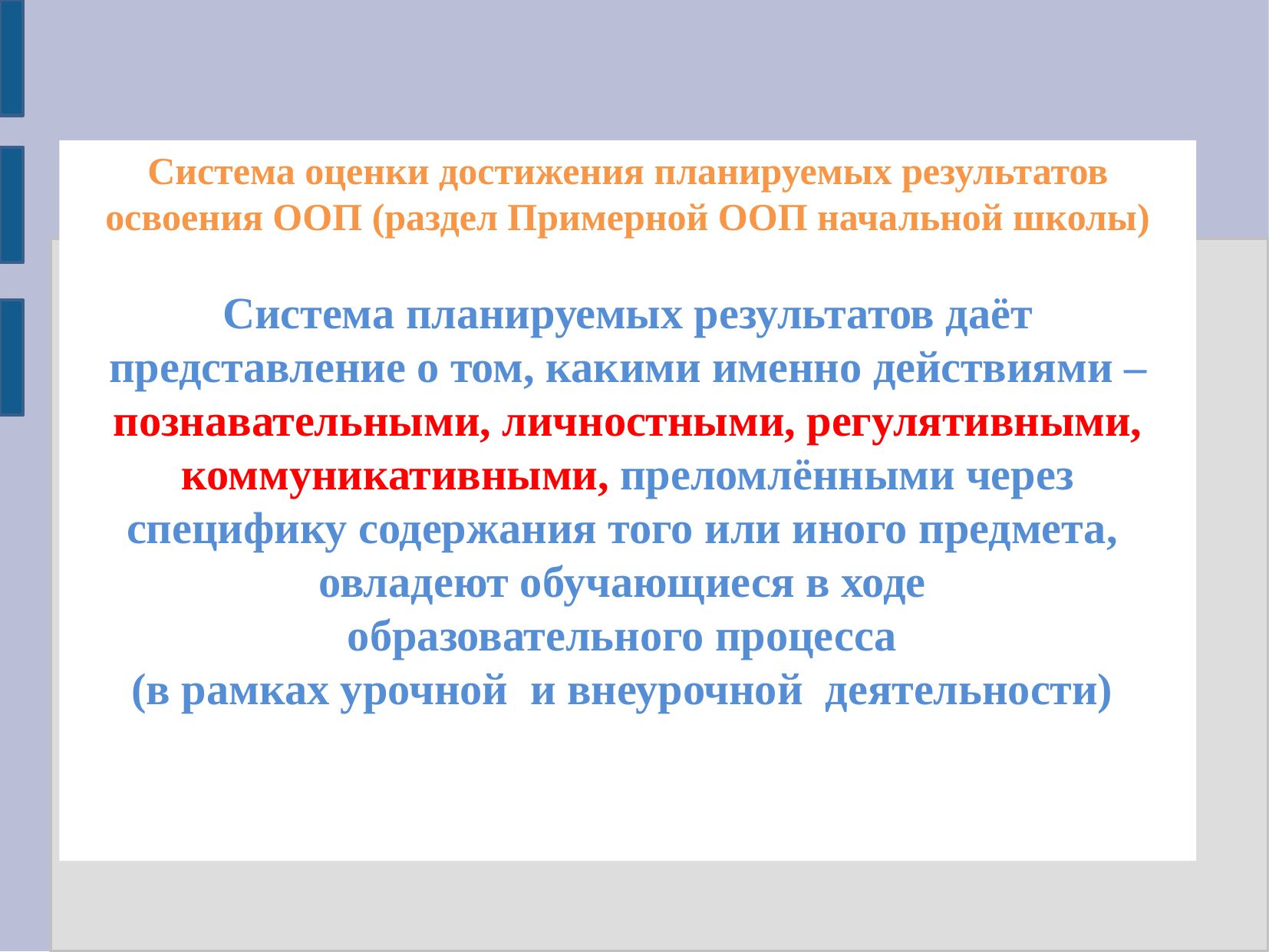

Система оценки достижения планируемых результатов освоения ООП (раздел Примерной ООП начальной школы)

Система планируемых результатов даёт представление о том, какими именно действиями – познавательными, личностными, регулятивными, коммуникативными, преломлёнными через специфику содержания того или иного предмета,
овладеют обучающиеся в ходе
образовательного процесса
(в рамках урочной  и внеурочной  деятельности)